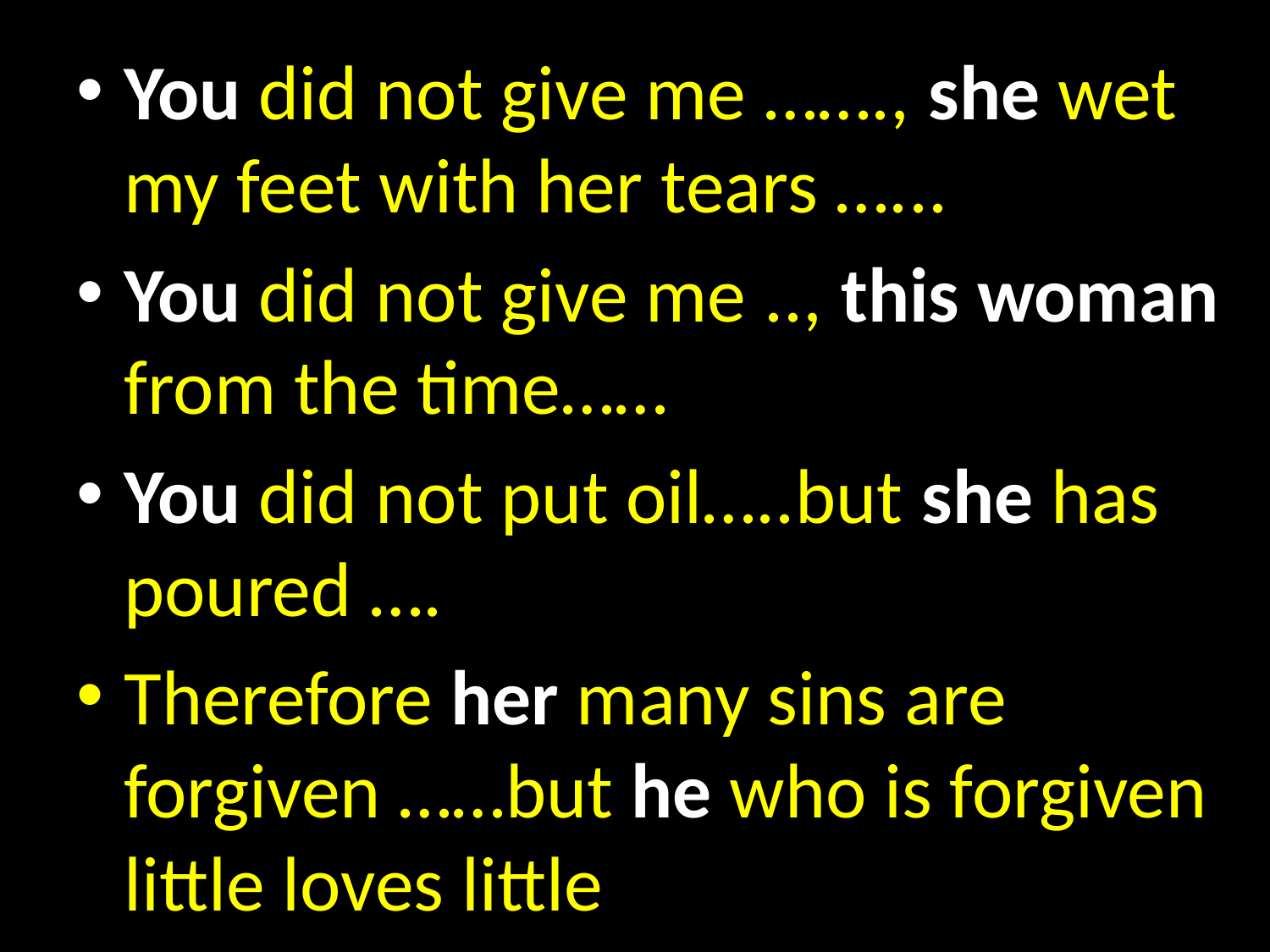

You did not give me ……., she wet my feet with her tears …...
You did not give me .., this woman from the time……
You did not put oil…..but she has poured ….
Therefore her many sins are forgiven ……but he who is forgiven little loves little
#